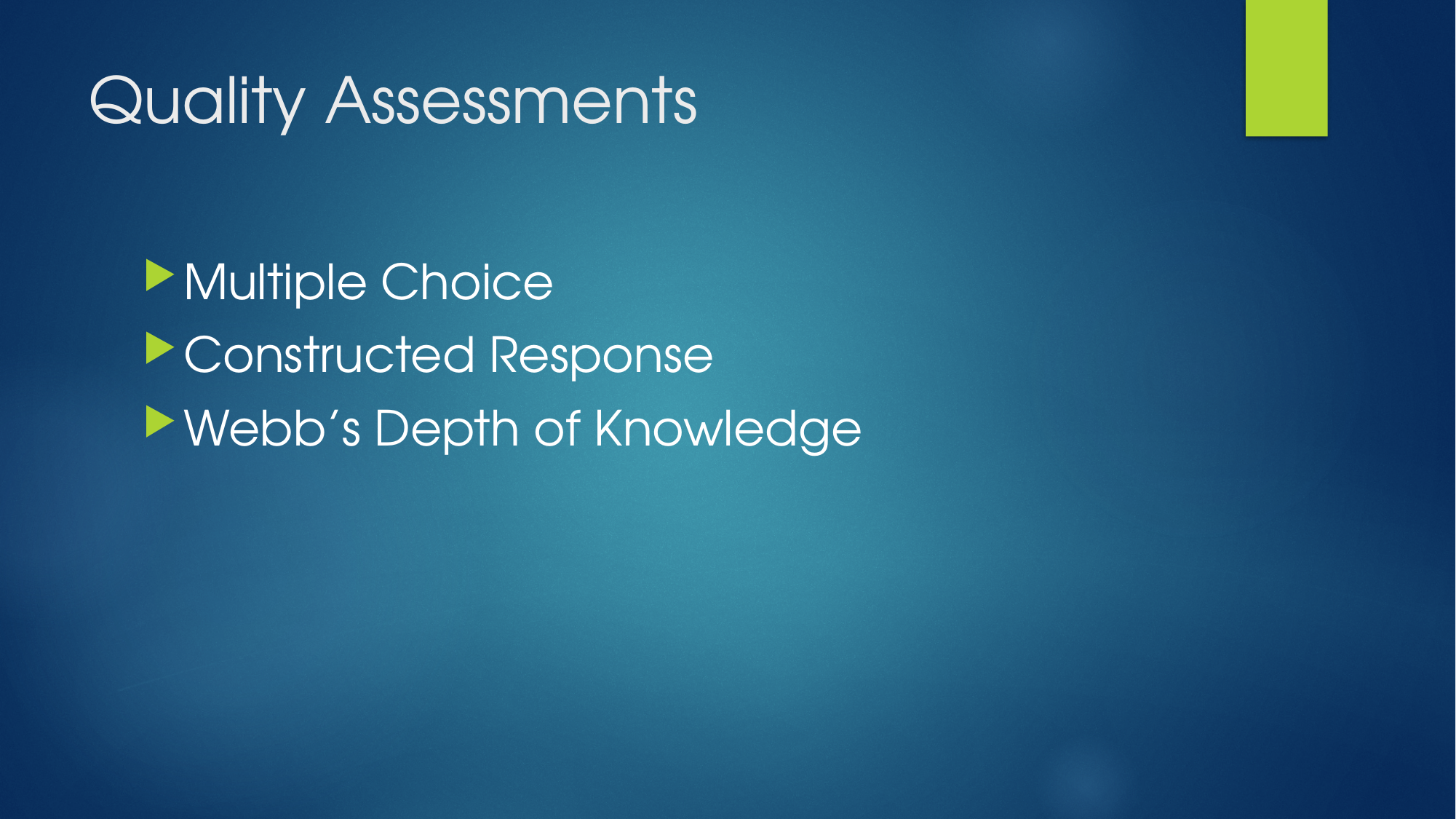

# Quality Assessments
Multiple Choice
Constructed Response
Webb’s Depth of Knowledge